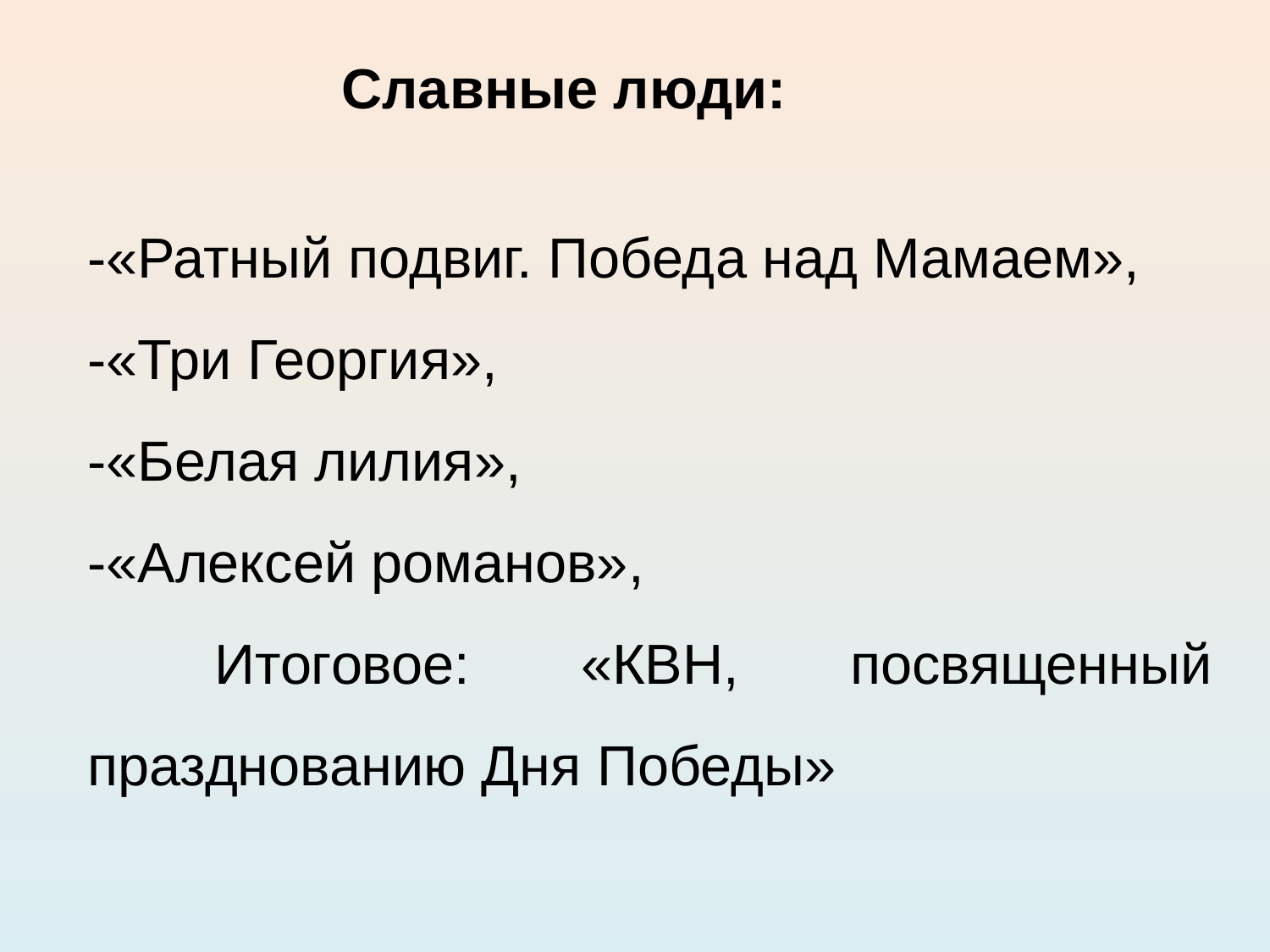

Славные люди:

-«Ратный подвиг. Победа над Мамаем»,
-«Три Георгия»,
-«Белая лилия»,
-«Алексей романов»,
	Итоговое: «КВН, посвященный празднованию Дня Победы»